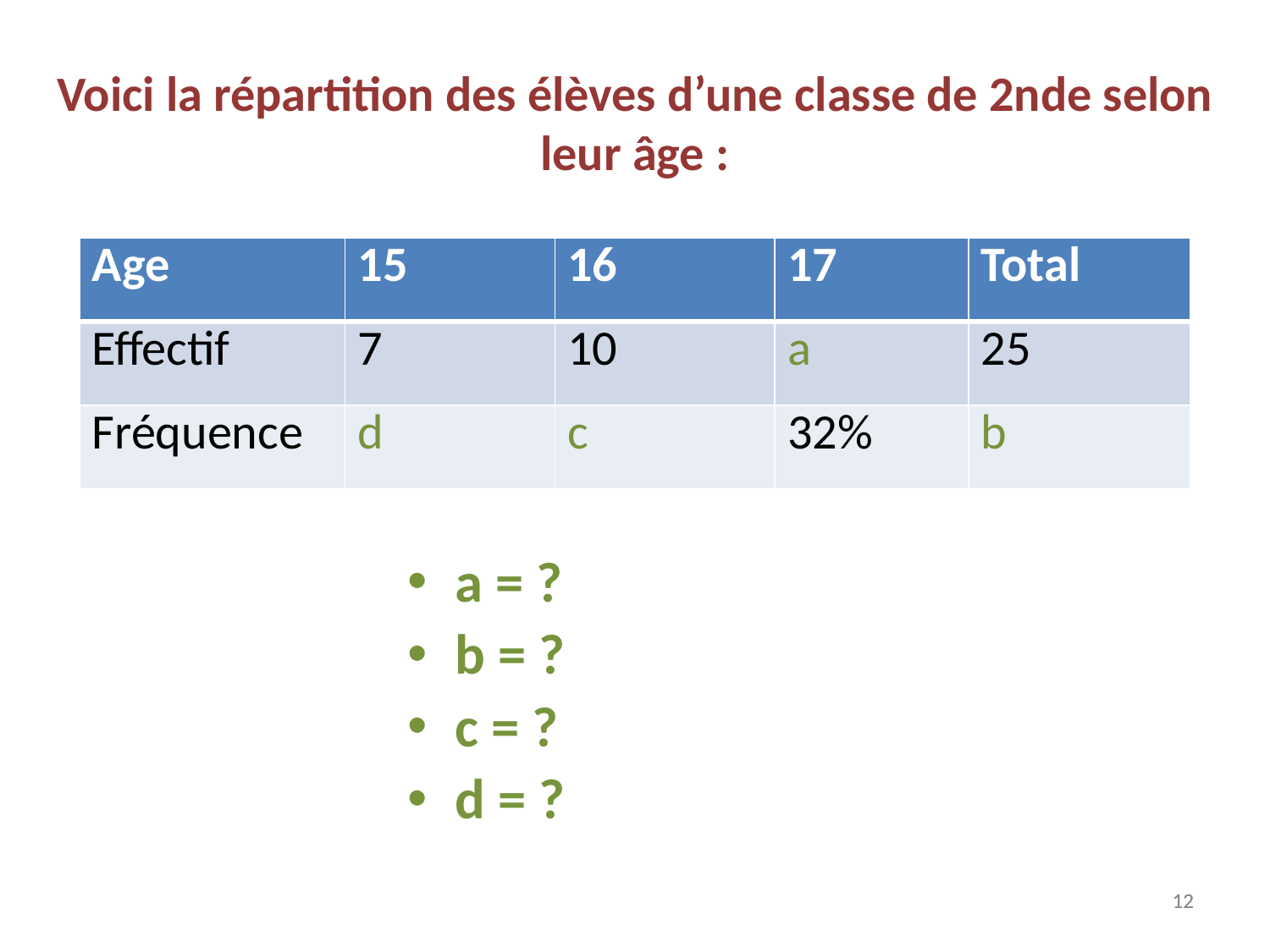

# Voici la répartition des élèves d’une classe de 2nde selon leur âge :
| Age | 15 | 16 | 17 | Total |
| --- | --- | --- | --- | --- |
| Effectif | 7 | 10 | a | 25 |
| Fréquence | d | c | 32% | b |
a = ?
b = ?
c = ?
d = ?
12
12